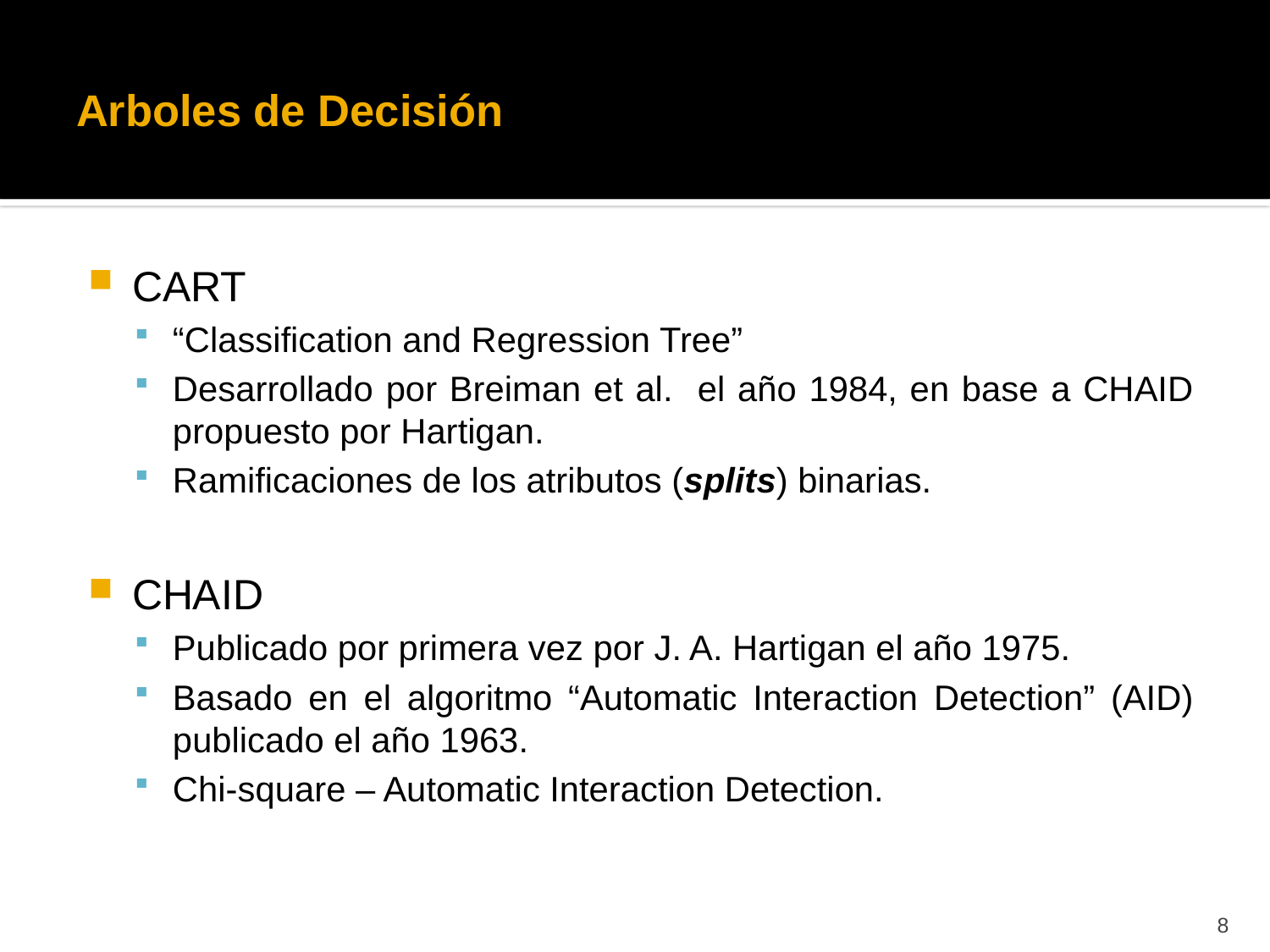

# Arboles de Decisión
CART
“Classification and Regression Tree”
Desarrollado por Breiman et al.  el año 1984, en base a CHAID propuesto por Hartigan.
Ramificaciones de los atributos (splits) binarias.

CHAID
Publicado por primera vez por J. A. Hartigan el año 1975.
Basado en el algoritmo “Automatic Interaction Detection” (AID) publicado el año 1963.
Chi-square – Automatic Interaction Detection.
8